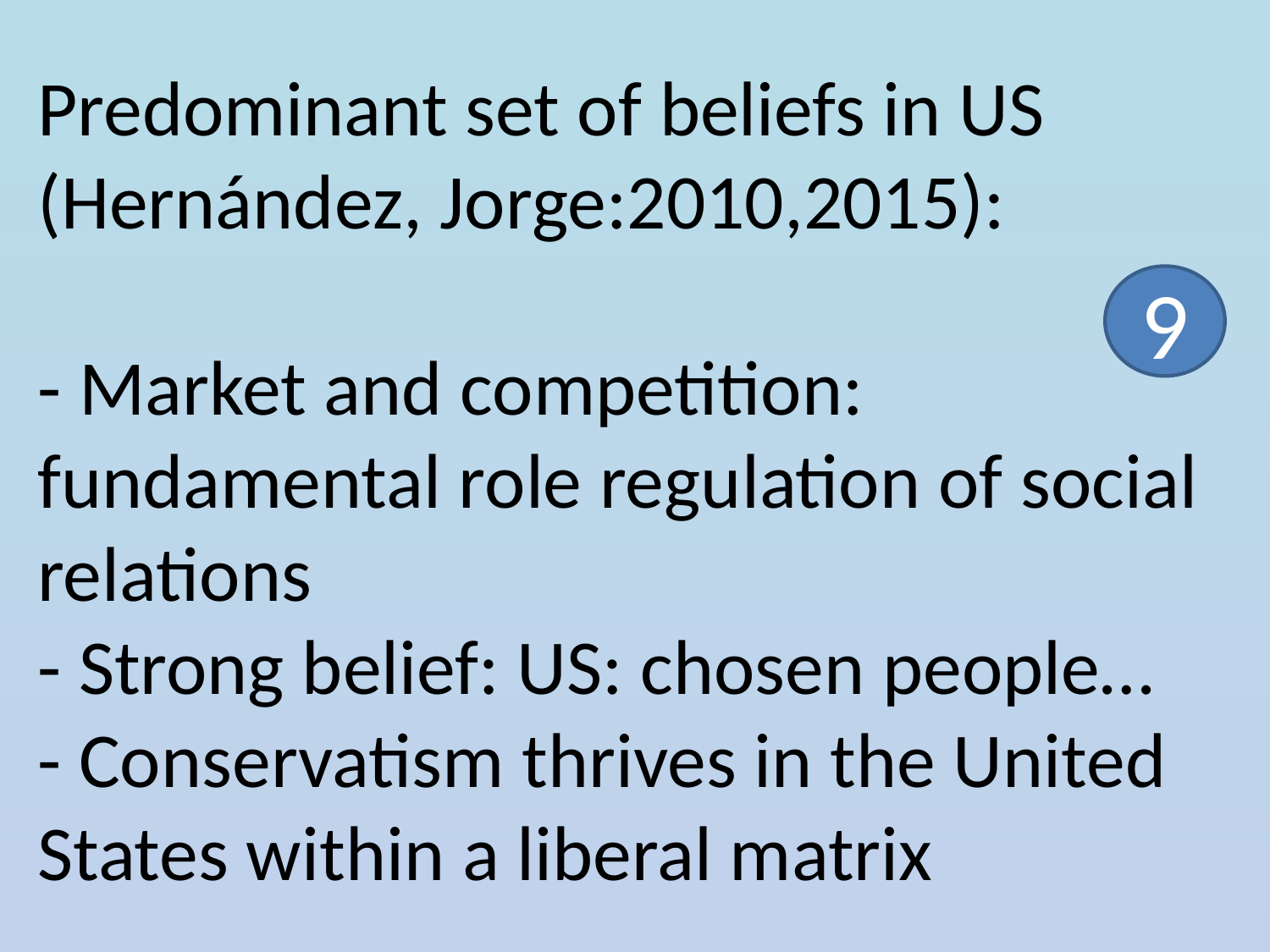

# Predominant set of beliefs in US (Hernández, Jorge:2010,2015): - Market and competition: fundamental role regulation of social relations - Strong belief: US: chosen people… - Conservatism thrives in the United States within a liberal matrix
9